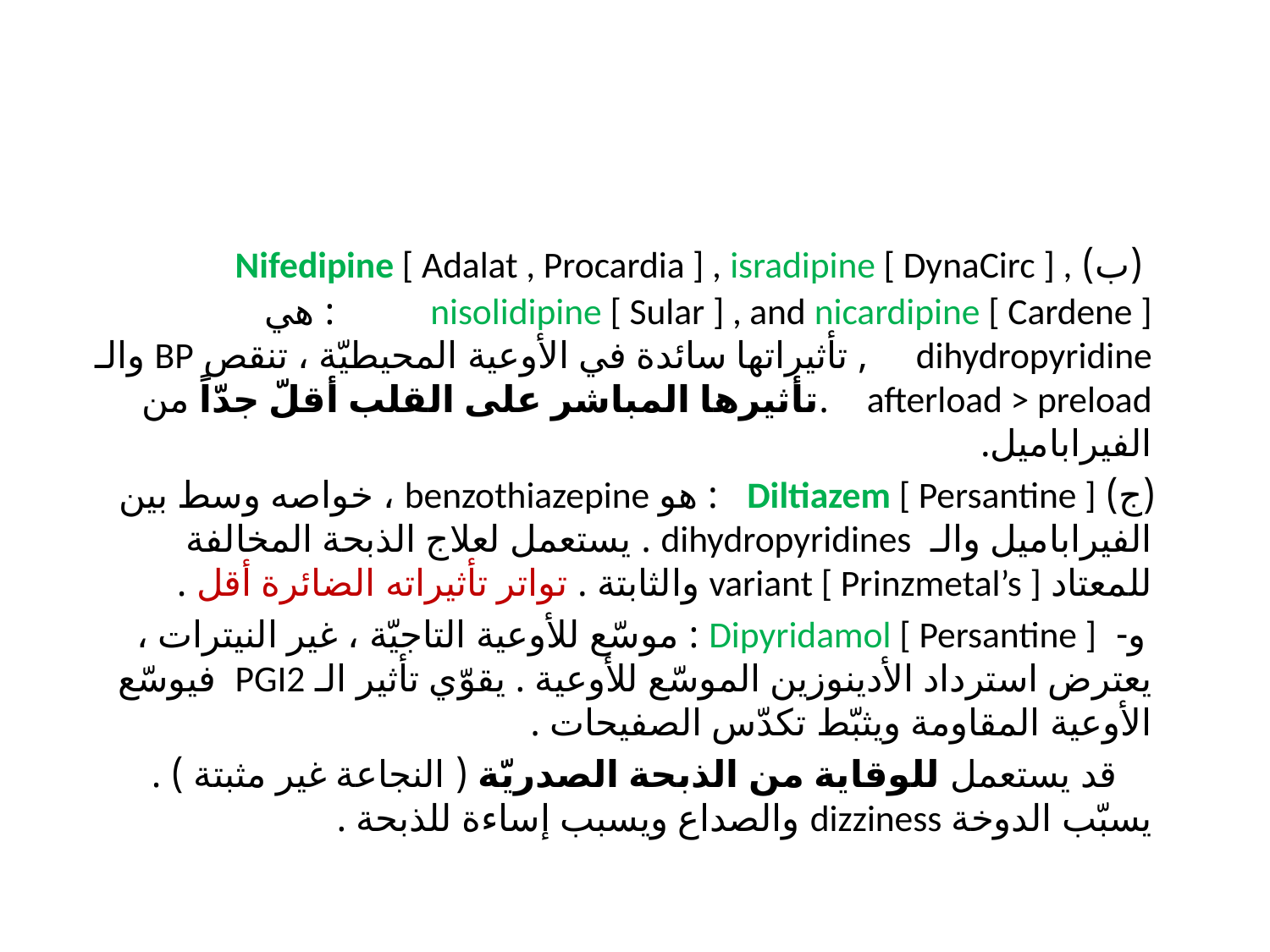

#
    (ب) Nifedipine [ Adalat , Procardia ] , isradipine [ DynaCirc ] , nisolidipine [ Sular ] , and nicardipine [ Cardene ]          : هي dihydropyridine     , تأثيراتها سائدة في الأوعية المحيطيّة ، تنقص BP والـ afterload > preload    .تأثيرها المباشر على القلب أقلّ جدّاً من الفيراباميل.
    (ج) Diltiazem [ Persantine ]   : هو benzothiazepine ، خواصه وسط بين الفيراباميل والـ  dihydropyridines . يستعمل لعلاج الذبحة المخالفة للمعتاد variant [ Prinzmetal’s ] والثابتة . تواتر تأثيراته الضائرة أقل .
     و-  Dipyridamol [ Persantine ] : موسّع للأوعية التاجيّة ، غير النيترات ، يعترض استرداد الأدينوزين الموسّع للأوعية . يقوّي تأثير الـ PGI2  فيوسّع الأوعية المقاومة ويثبّط تكدّس الصفيحات .
        قد يستعمل للوقاية من الذبحة الصدريّة ( النجاعة غير مثبتة ) . يسبّب الدوخة dizziness والصداع ويسبب إساءة للذبحة .